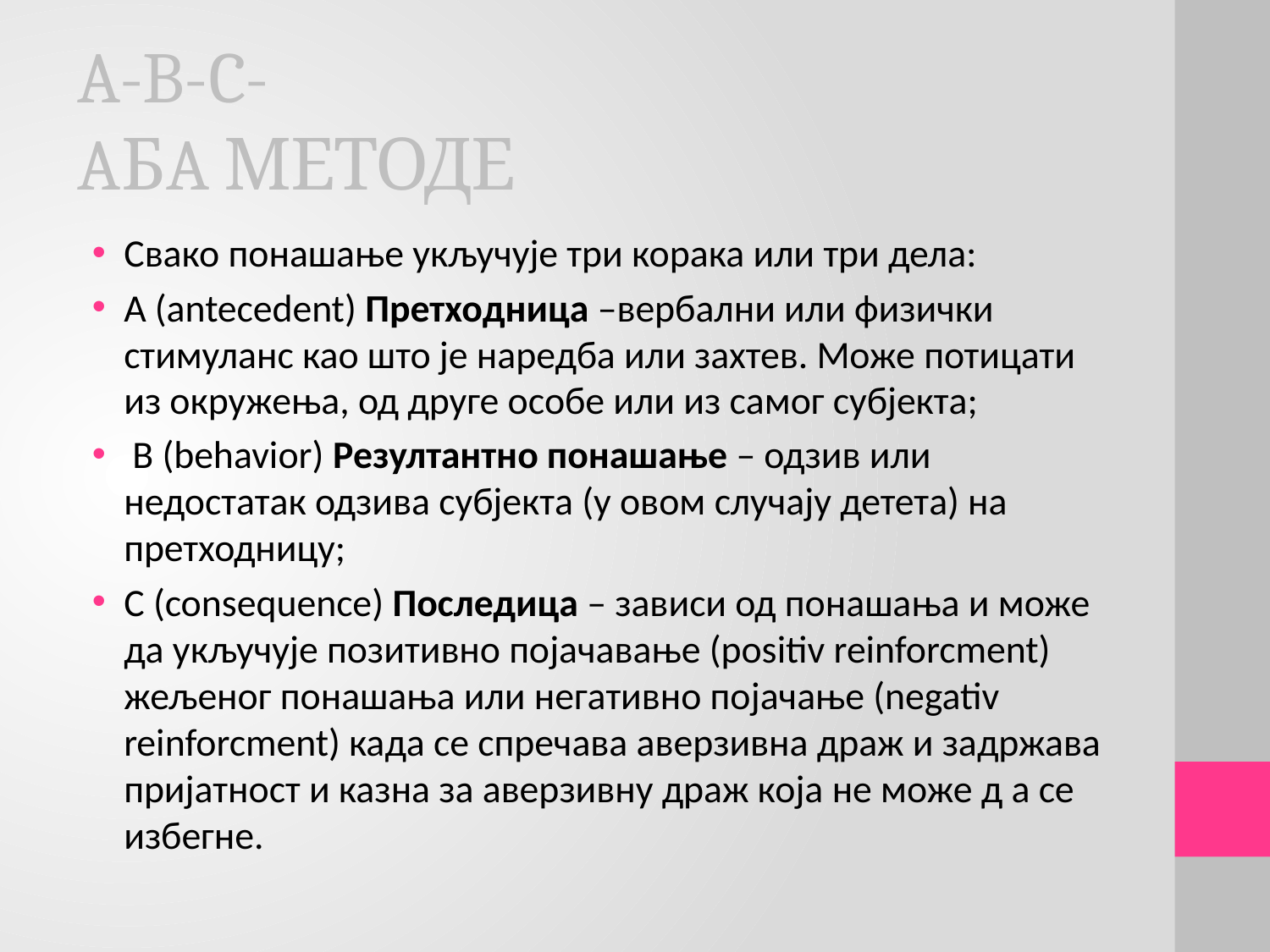

# A-B-C- AБA МЕТОДЕ
Свако понашање укључује три корака или три дела:
А (antecedent) Претходница –вербални или физички стимуланс као што је наредба или захтев. Може потицати из окружења, од друге особе или из самог субјекта;
 B (behavior) Резултантно понашање – одзив или недостатак одзива субјекта (у овом случају детета) на претходницу;
C (consequence) Последица – зависи од понашања и може да укључује позитивно појачавање (positiv reinforcment) жељеног понашања или негативно појачање (negativ reinforcment) када се спречава аверзивна драж и задржава пријатност и казна за аверзивну драж која не може д а се избегне.